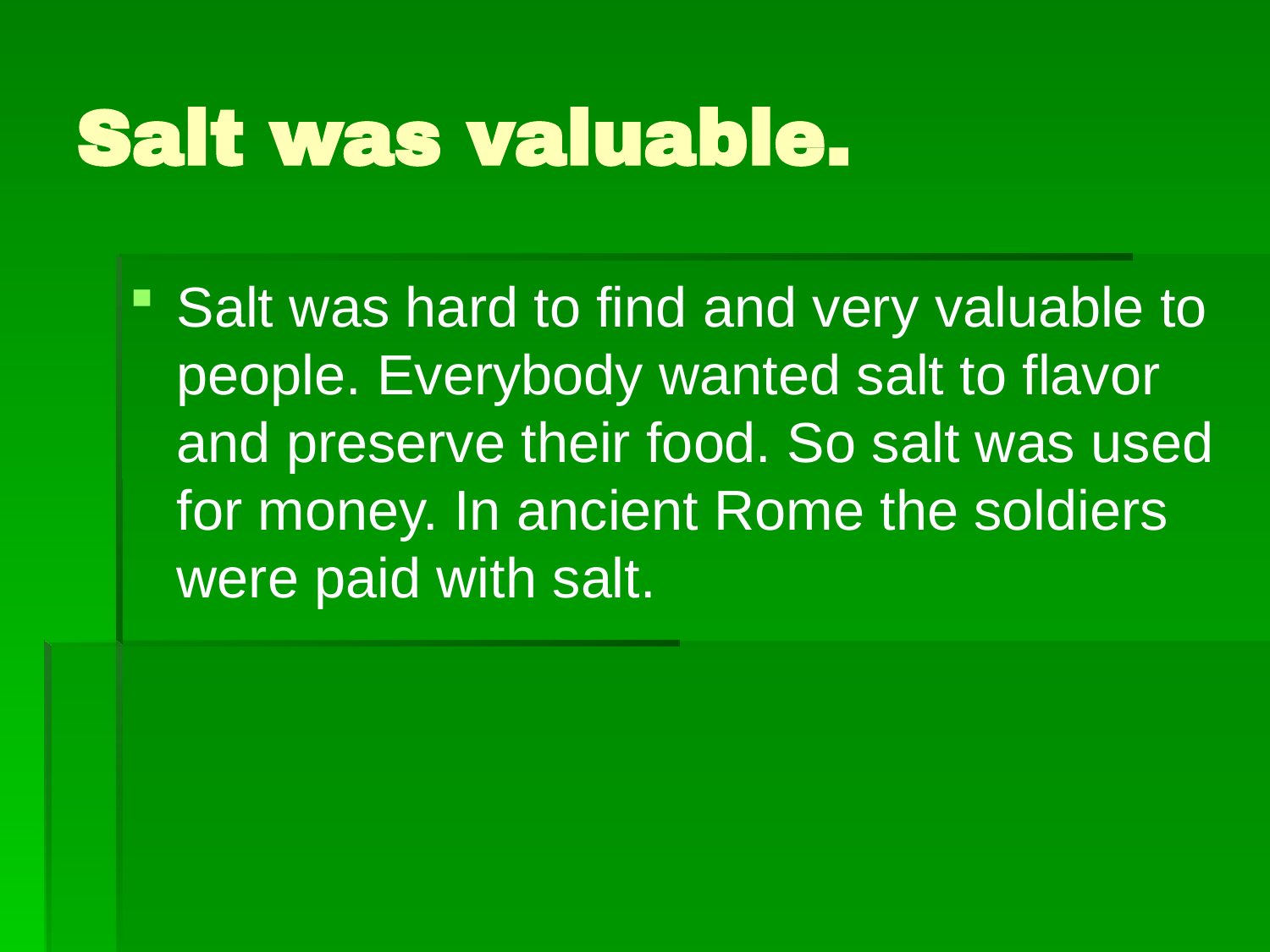

# Salt was valuable.
Salt was hard to find and very valuable to people. Everybody wanted salt to flavor and preserve their food. So salt was used for money. In ancient Rome the soldiers were paid with salt.